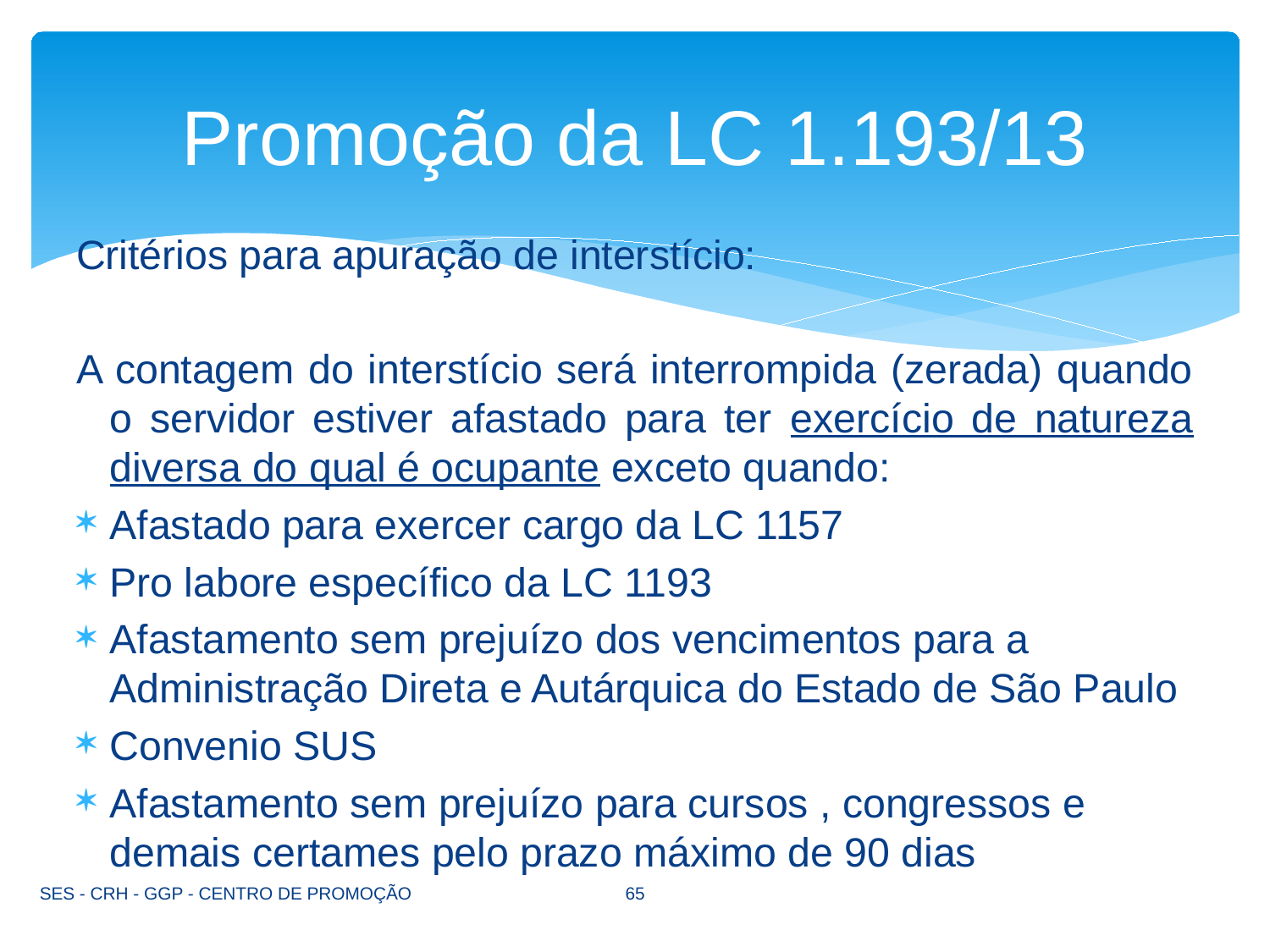

# Promoção da LC 1.193/13
Critérios para apuração de interstício:

A contagem do interstício será interrompida (zerada) quando o servidor estiver afastado para ter exercício de natureza diversa do qual é ocupante exceto quando:
Afastado para exercer cargo da LC 1157
Pro labore específico da LC 1193
Afastamento sem prejuízo dos vencimentos para a Administração Direta e Autárquica do Estado de São Paulo
Convenio SUS
Afastamento sem prejuízo para cursos , congressos e demais certames pelo prazo máximo de 90 dias

65
SES - CRH - GGP - CENTRO DE PROMOÇÃO